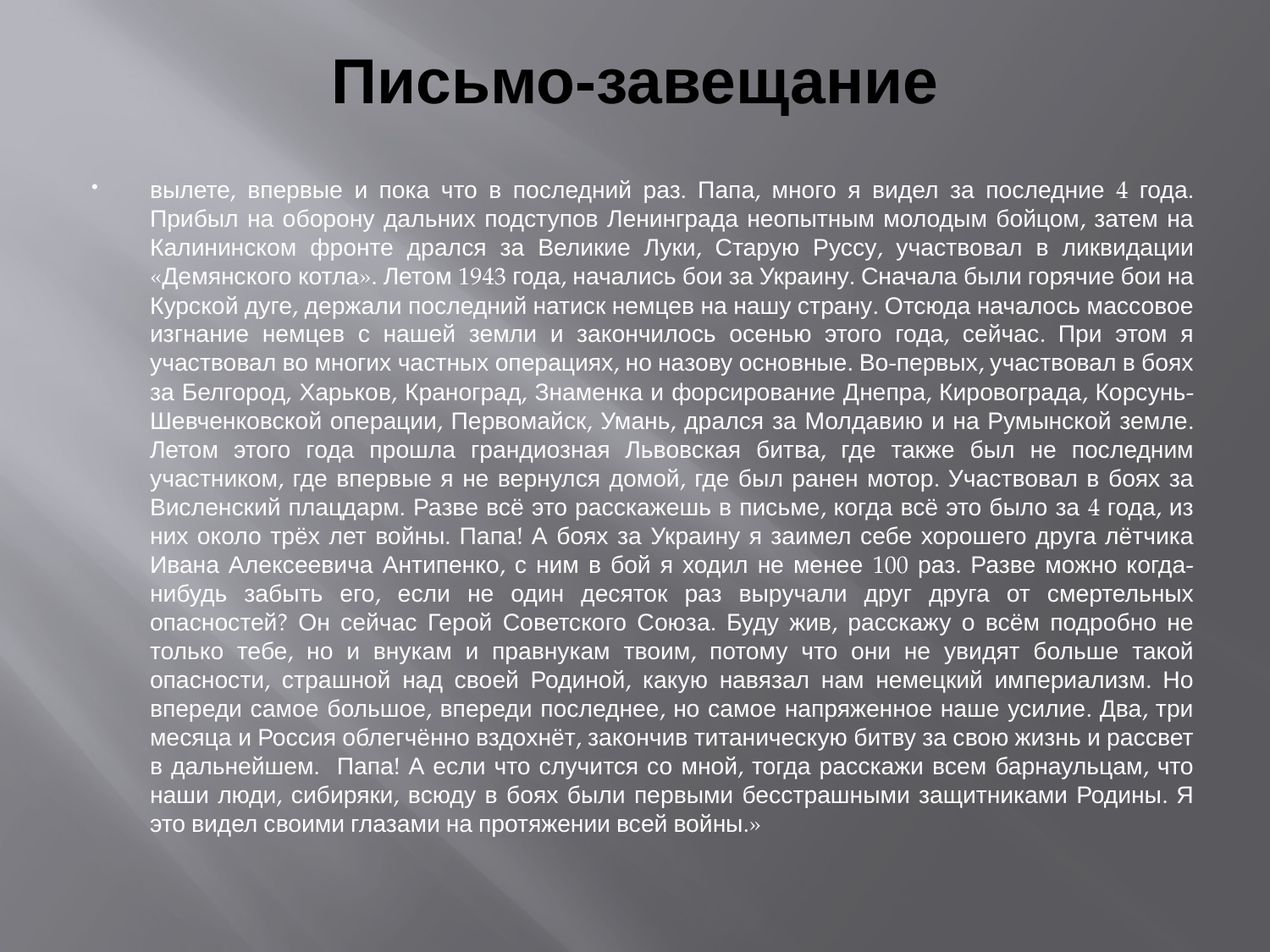

# Письмо-завещание
вылете, впервые и пока что в последний раз. Папа, много я видел за последние 4 года. Прибыл на оборону дальних подступов Ленинграда неопытным молодым бойцом, затем на Калининском фронте дрался за Великие Луки, Старую Руссу, участвовал в ликвидации «Демянского котла». Летом 1943 года, начались бои за Украину. Сначала были горячие бои на Курской дуге, держали последний натиск немцев на нашу страну. Отсюда началось массовое изгнание немцев с нашей земли и закончилось осенью этого года, сейчас. При этом я участвовал во многих частных операциях, но назову основные. Во-первых, участвовал в боях за Белгород, Харьков, Краноград, Знаменка и форсирование Днепра, Кировограда, Корсунь-Шевченковской операции, Первомайск, Умань, дрался за Молдавию и на Румынской земле. Летом этого года прошла грандиозная Львовская битва, где также был не последним участником, где впервые я не вернулся домой, где был ранен мотор. Участвовал в боях за Висленский плацдарм. Разве всё это расскажешь в письме, когда всё это было за 4 года, из них около трёх лет войны. Папа! А боях за Украину я заимел себе хорошего друга лётчика Ивана Алексеевича Антипенко, с ним в бой я ходил не менее 100 раз. Разве можно когда-нибудь забыть его, если не один десяток раз выручали друг друга от смертельных опасностей? Он сейчас Герой Советского Союза. Буду жив, расскажу о всём подробно не только тебе, но и внукам и правнукам твоим, потому что они не увидят больше такой опасности, страшной над своей Родиной, какую навязал нам немецкий империализм. Но впереди самое большое, впереди последнее, но самое напряженное наше усилие. Два, три месяца и Россия облегчённо вздохнёт, закончив титаническую битву за свою жизнь и рассвет в дальнейшем.  Папа! А если что случится со мной, тогда расскажи всем барнаульцам, что наши люди, сибиряки, всюду в боях были первыми бесстрашными защитниками Родины. Я это видел своими глазами на протяжении всей войны.»